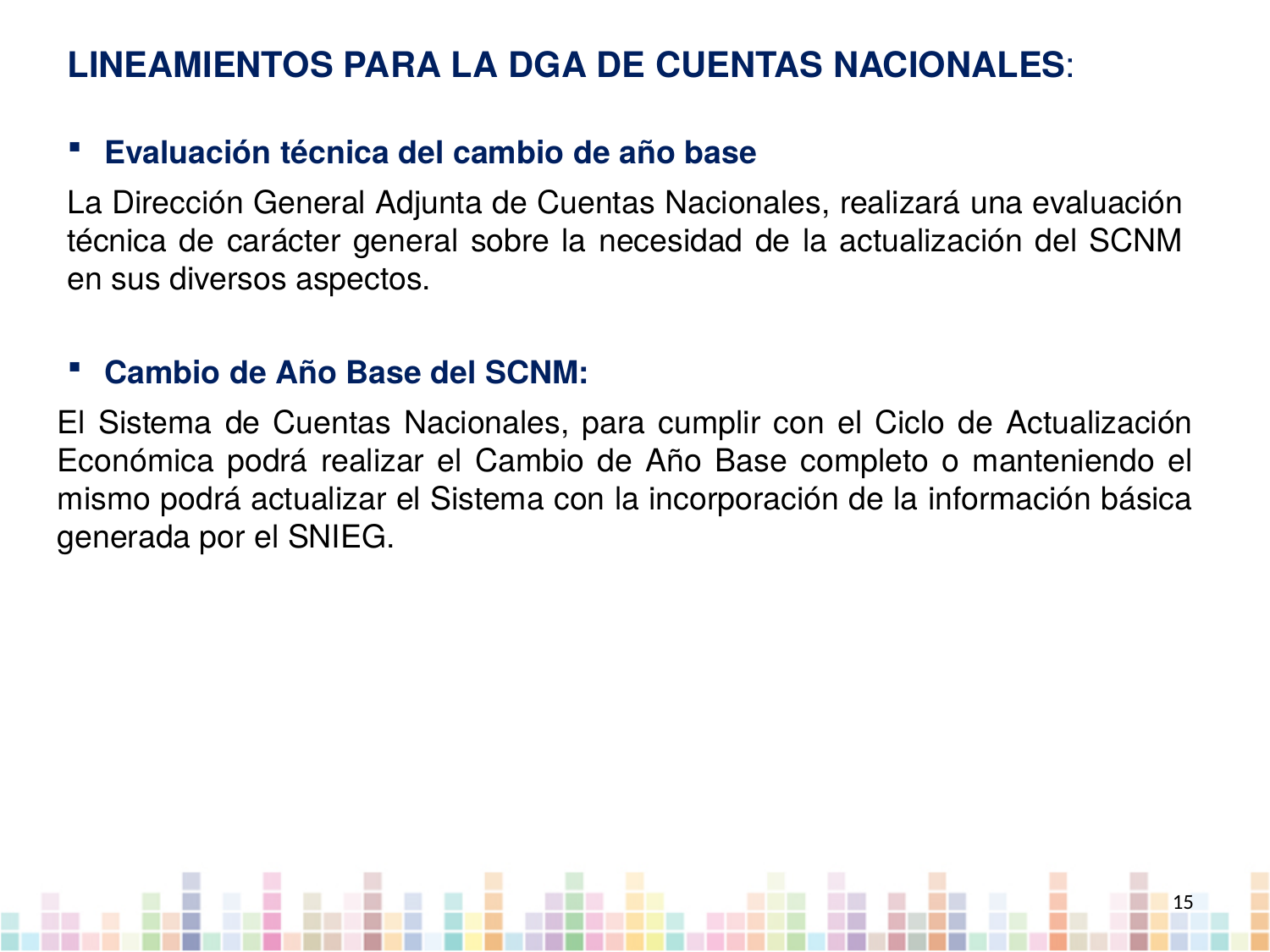

LINEAMIENTOS PARA LA DGA DE CUENTAS NACIONALES:
Evaluación técnica del cambio de año base
La Dirección General Adjunta de Cuentas Nacionales, realizará una evaluación técnica de carácter general sobre la necesidad de la actualización del SCNM en sus diversos aspectos.
Cambio de Año Base del SCNM:
El Sistema de Cuentas Nacionales, para cumplir con el Ciclo de Actualización Económica podrá realizar el Cambio de Año Base completo o manteniendo el mismo podrá actualizar el Sistema con la incorporación de la información básica generada por el SNIEG.
15